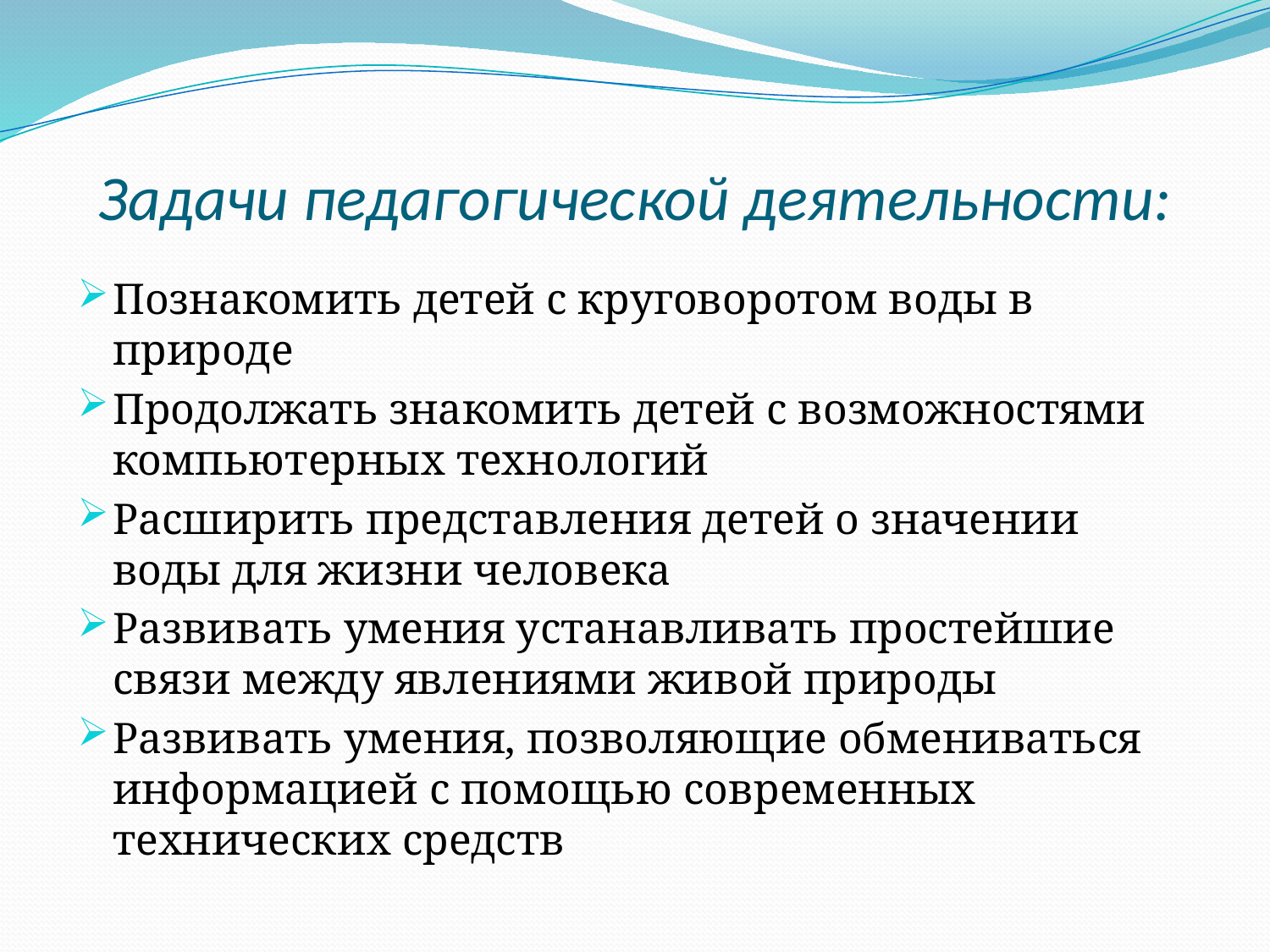

# Задачи педагогической деятельности:
Познакомить детей с круговоротом воды в природе
Продолжать знакомить детей с возможностями компьютерных технологий
Расширить представления детей о значении воды для жизни человека
Развивать умения устанавливать простейшие связи между явлениями живой природы
Развивать умения, позволяющие обмениваться информацией с помощью современных технических средств